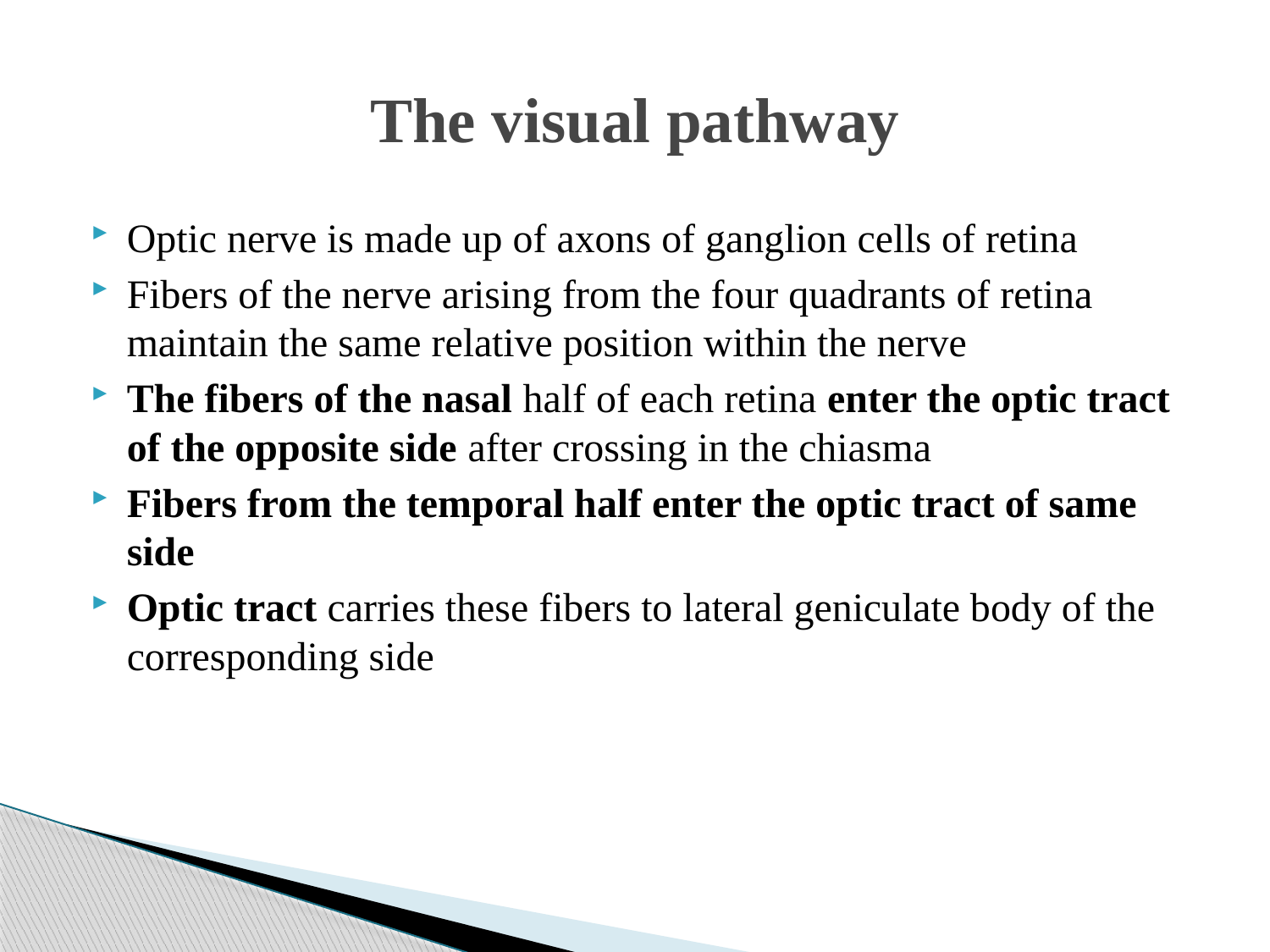

# The visual pathway
Optic nerve is made up of axons of ganglion cells of retina
Fibers of the nerve arising from the four quadrants of retina maintain the same relative position within the nerve
The fibers of the nasal half of each retina enter the optic tract of the opposite side after crossing in the chiasma
Fibers from the temporal half enter the optic tract of same side
Optic tract carries these fibers to lateral geniculate body of the corresponding side